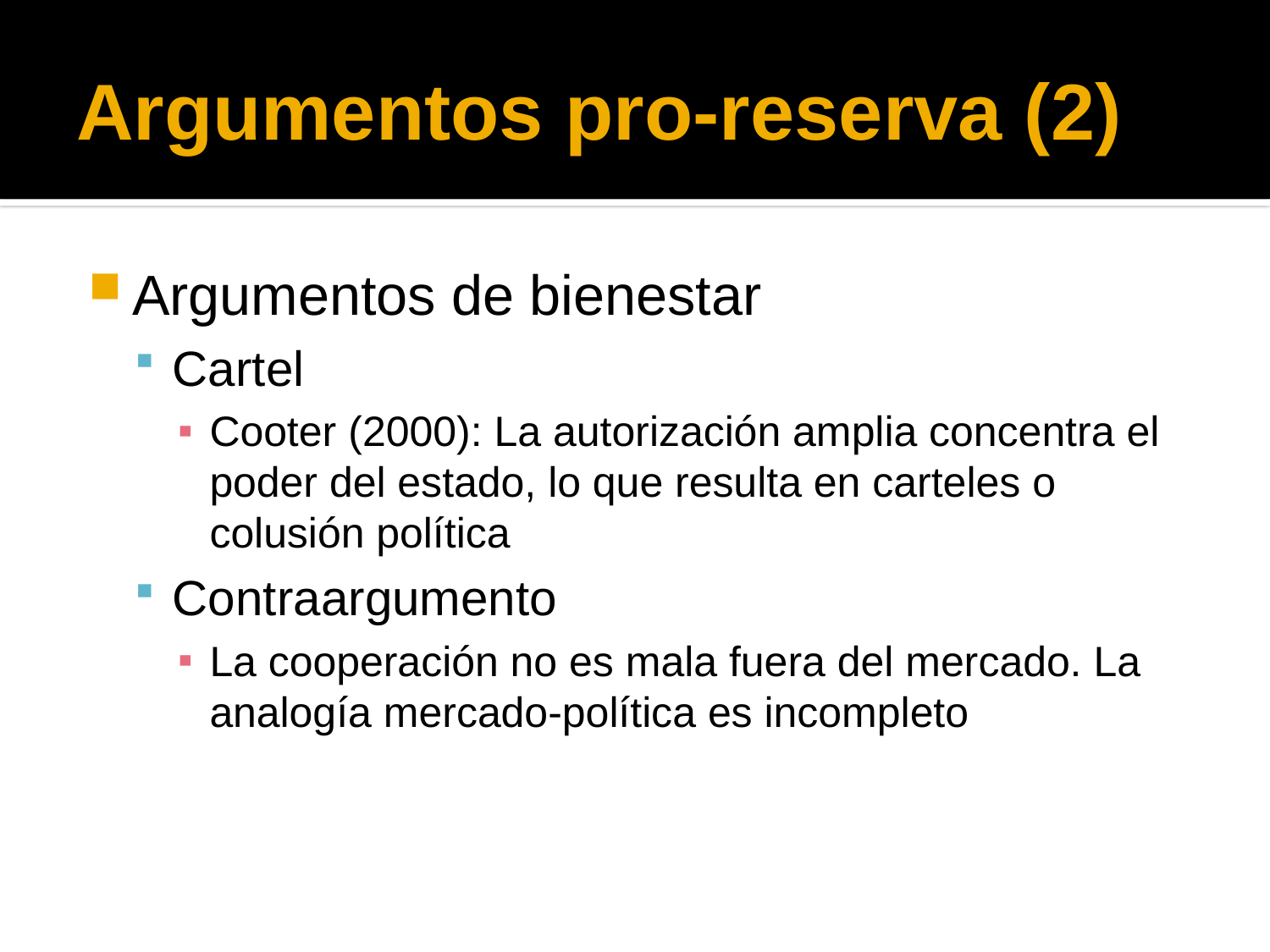

# Argumentos pro-reserva (2)
Argumentos de bienestar
Cartel
Cooter (2000): La autorización amplia concentra el poder del estado, lo que resulta en carteles o colusión política
Contraargumento
La cooperación no es mala fuera del mercado. La analogía mercado-política es incompleto